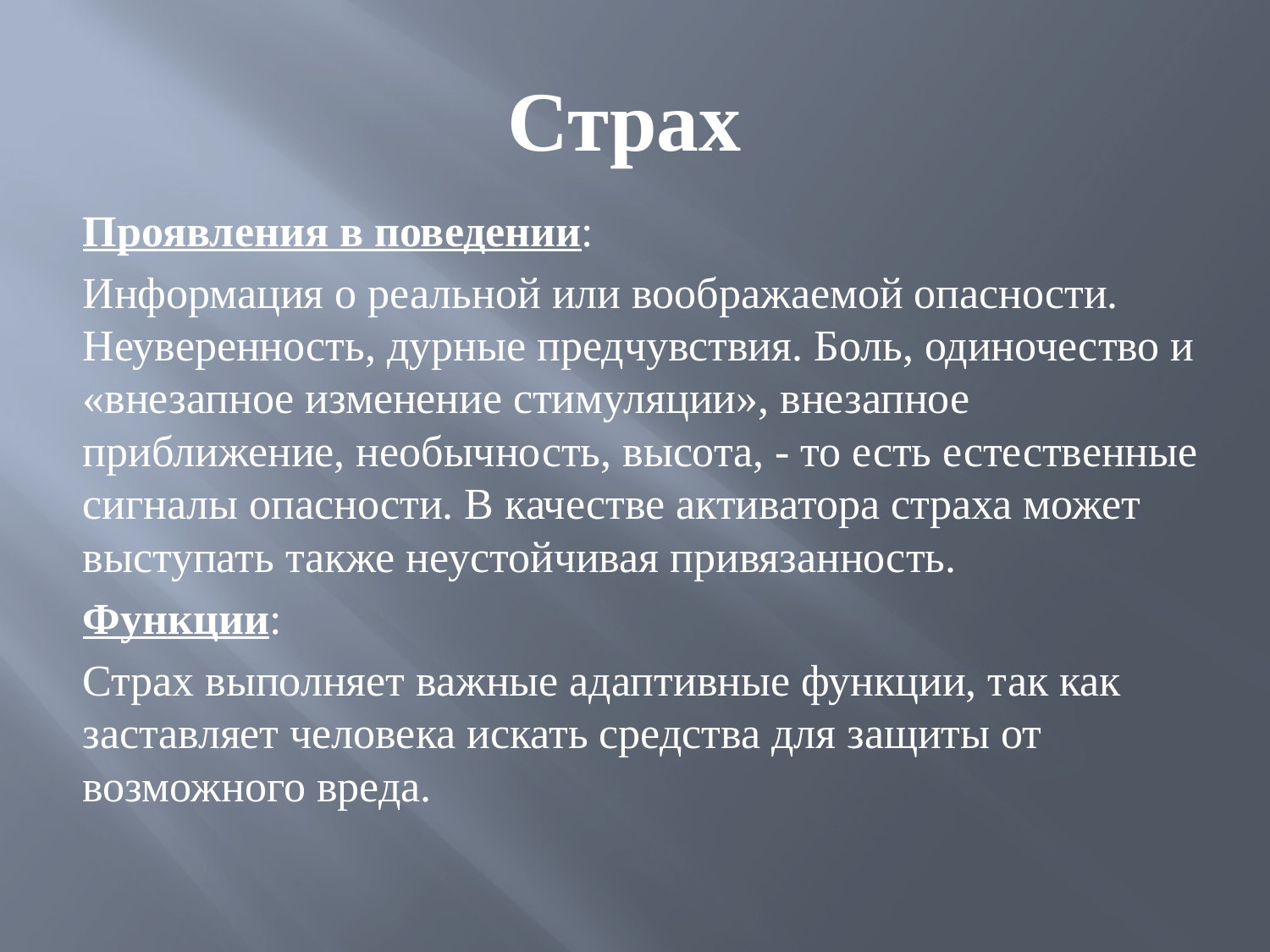

# Страх
Проявления в поведении:
Информация о реальной или воображаемой опасности. Неуверенность, дурные предчувствия. Боль, одиночество и «внезапное изменение стимуляции», внезапное приближение, необычность, высота, - то есть естественные сигналы опасности. В качестве активатора страха может выступать также неустойчивая привязанность.
Функции:
Страх выполняет важные адаптивные функции, так как заставляет человека искать средства для защиты от возможного вреда.